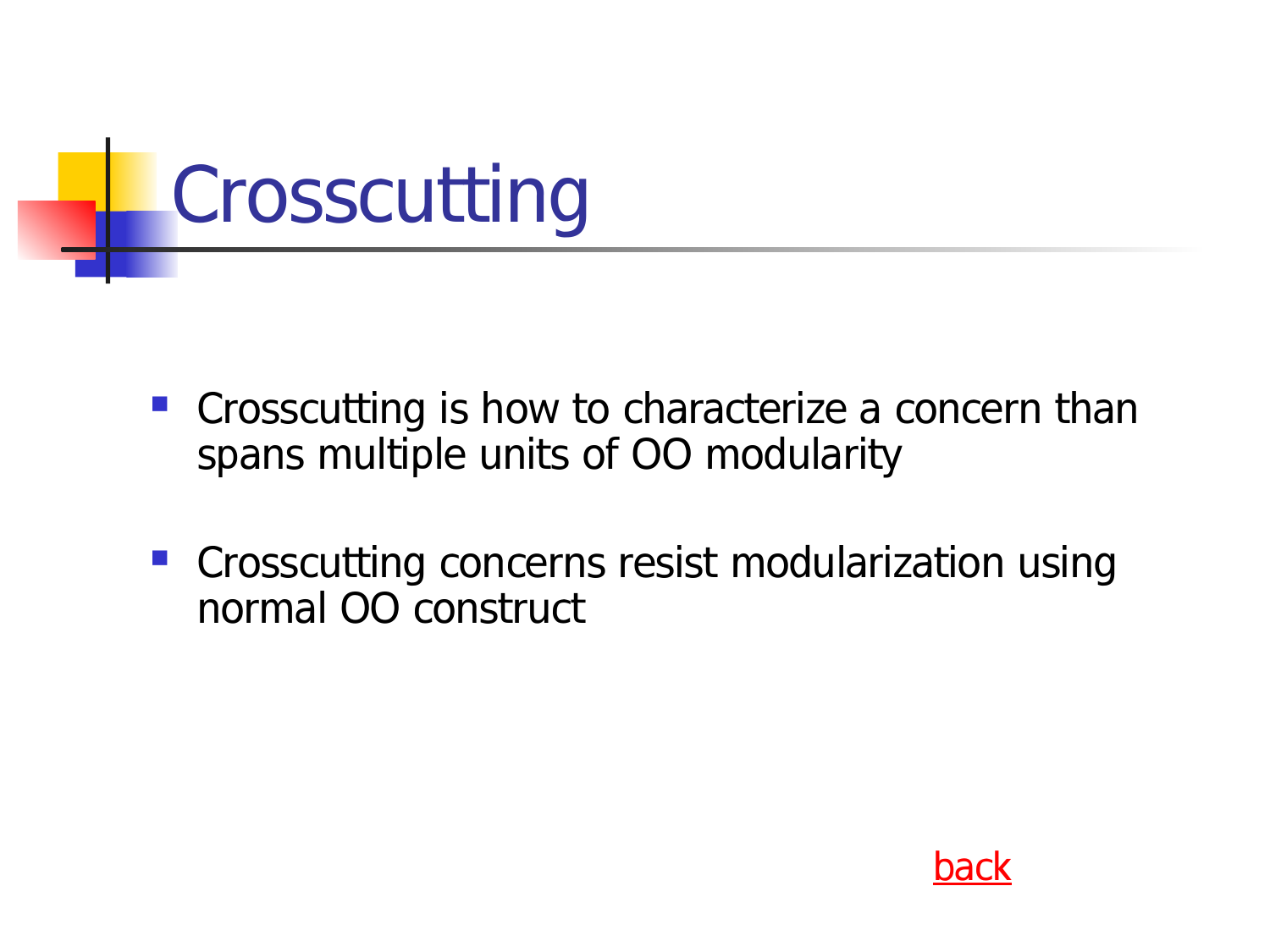

# Crosscutting
Crosscutting is how to characterize a concern than spans multiple units of OO modularity

Crosscutting concerns resist modularization using normal OO construct
back